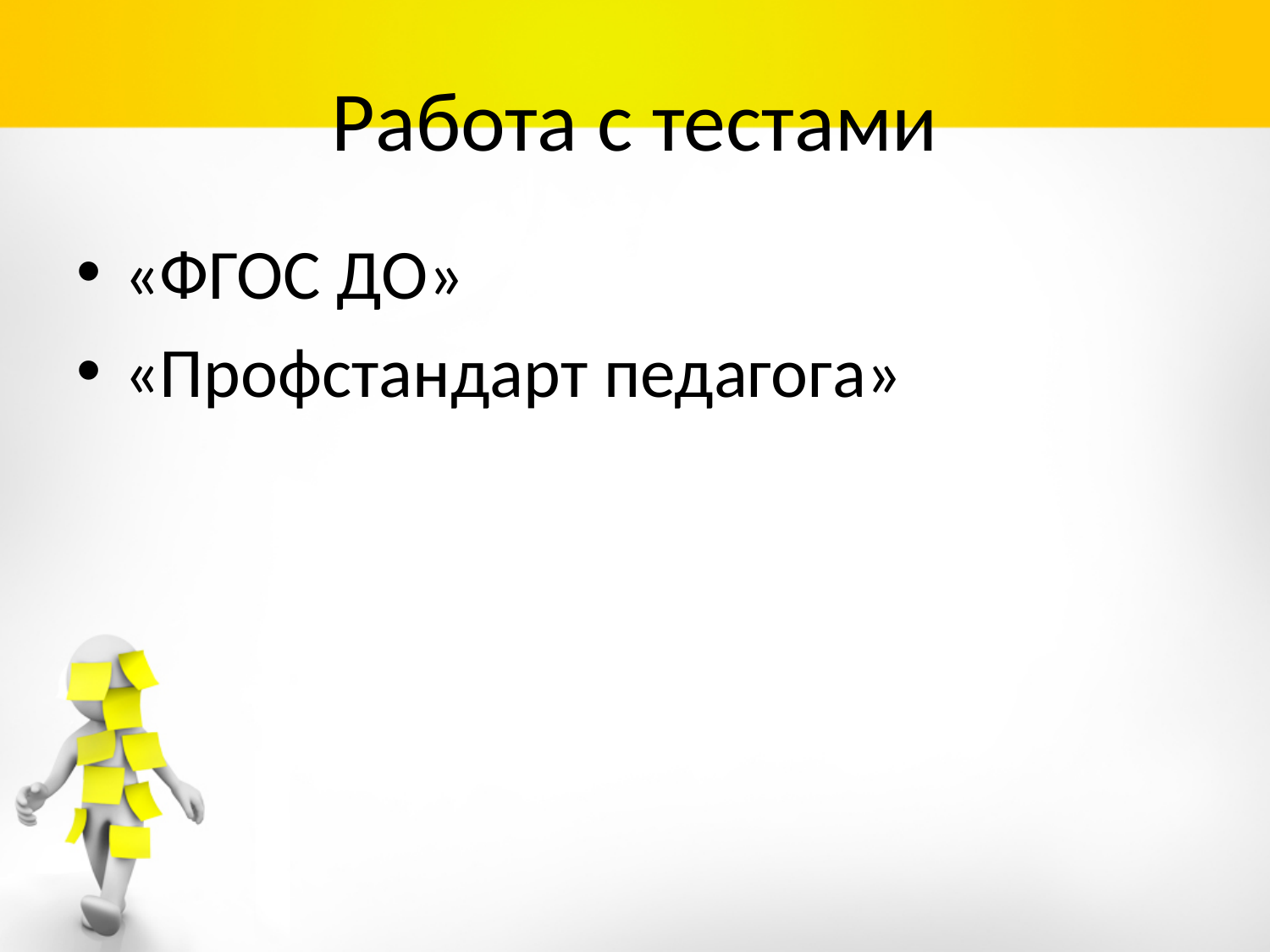

# Работа с тестами
«ФГОС ДО»
«Профстандарт педагога»